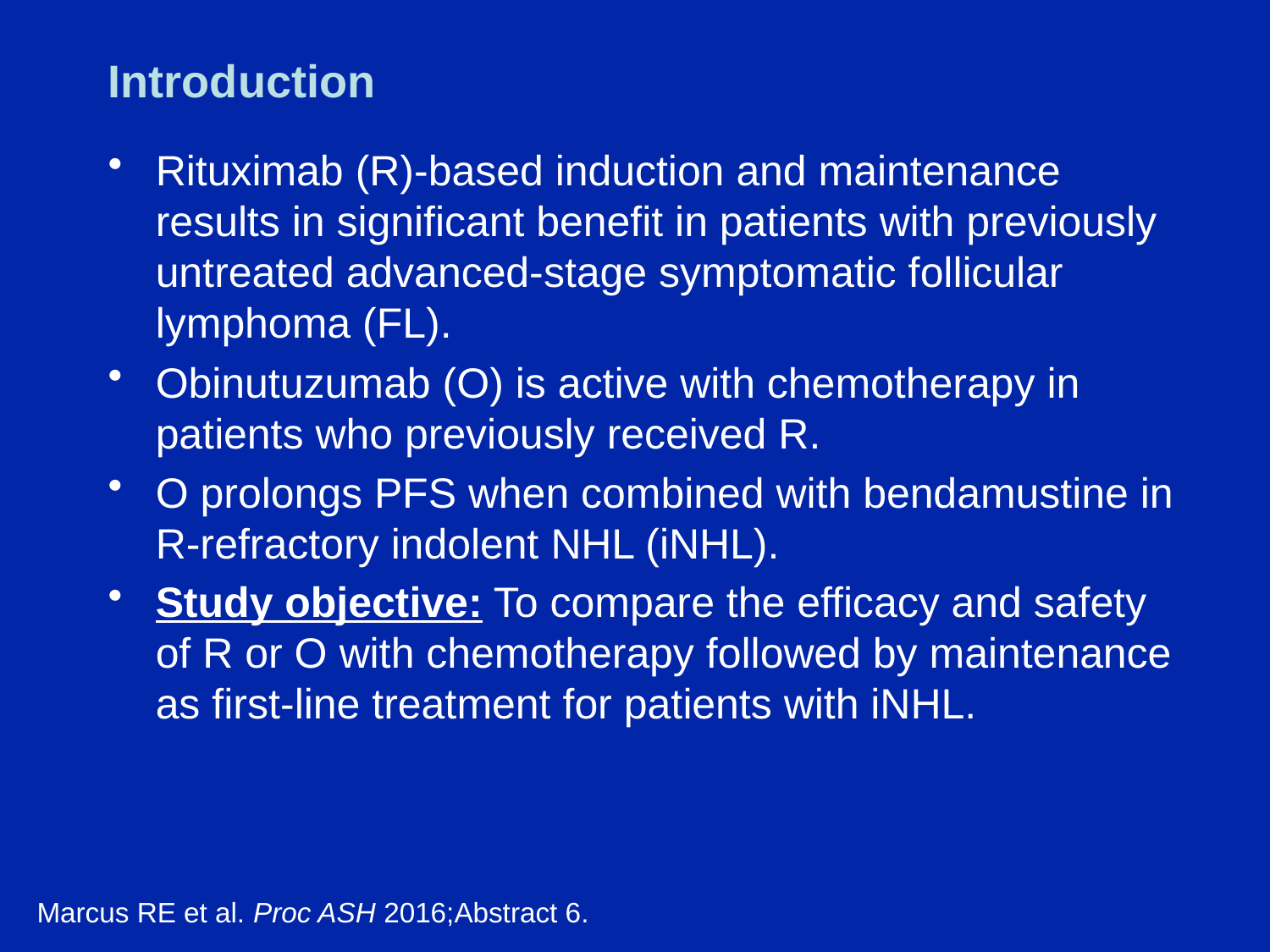

# Introduction
Rituximab (R)-based induction and maintenance results in significant benefit in patients with previously untreated advanced-stage symptomatic follicular lymphoma (FL).
Obinutuzumab (O) is active with chemotherapy in patients who previously received R.
O prolongs PFS when combined with bendamustine in R-refractory indolent NHL (iNHL).
Study objective: To compare the efficacy and safety of R or O with chemotherapy followed by maintenance as first-line treatment for patients with iNHL.
Marcus RE et al. Proc ASH 2016;Abstract 6.